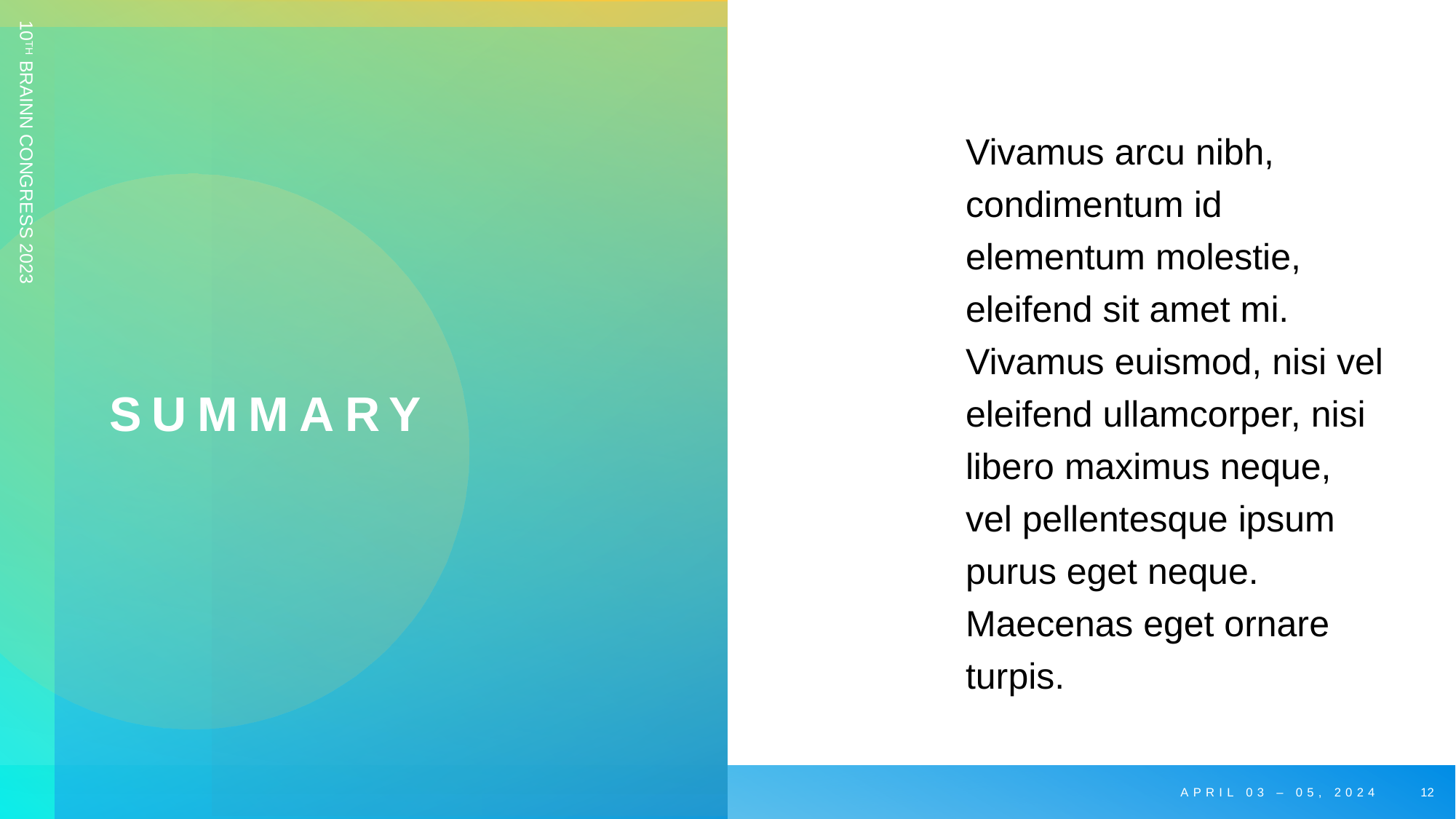

Vivamus arcu nibh, condimentum id elementum molestie, eleifend sit amet mi. Vivamus euismod, nisi vel eleifend ullamcorper, nisi libero maximus neque, vel pellentesque ipsum purus eget neque. Maecenas eget ornare turpis.

# Summary
10TH BRAINN CONGRESS 2023

APRIL 03 – 05, 2024
12